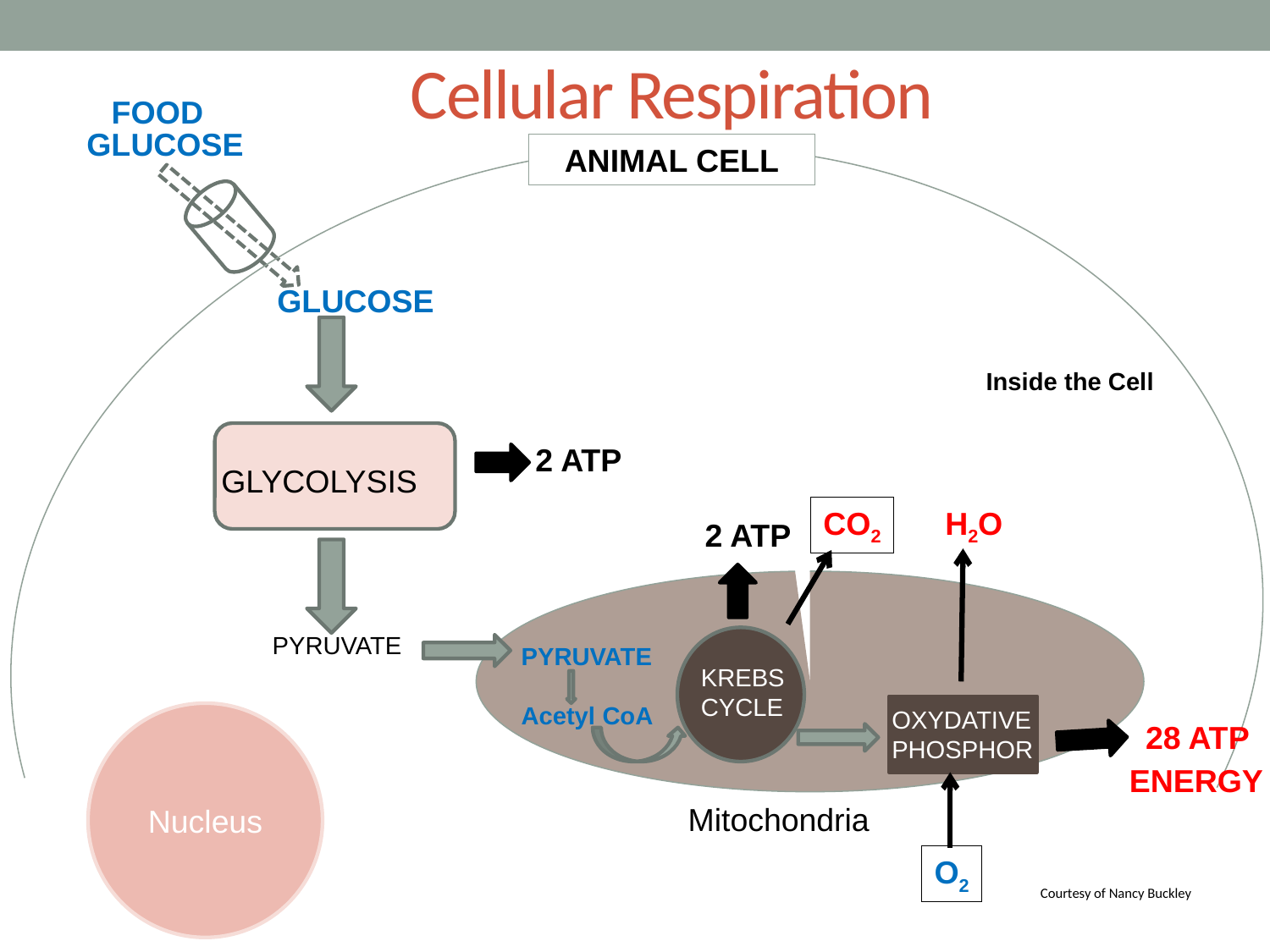

# Cellular Respiration
FOOD
GLUCOSE
ANIMAL CELL

GLUCOSE

Inside the Cell

2 ATP

GLYCOLYSIS
CO2
H2O
2 ATP

PYRUVATE

PYRUVATE

Acetyl CoA
KREBS
CYCLE

OXYDATIVE
PHOSPHOR
Nucleus
28 ATP

ENERGY
Mitochondria
O2
Courtesy of Nancy Buckley